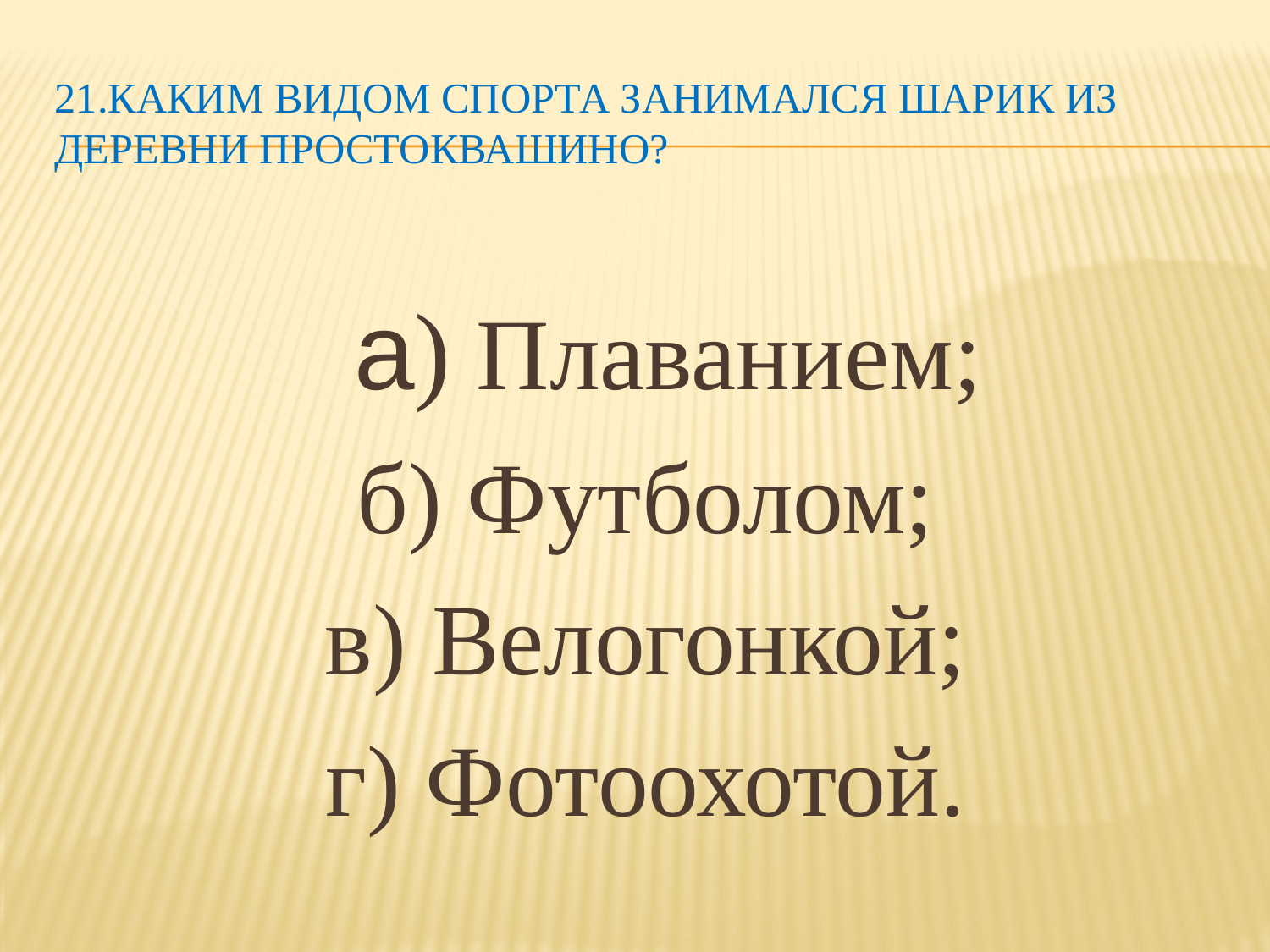

# 21.Каким видом спорта занимался Шарик из деревни Простоквашино?
а) Плаванием;
б) Футболом;
в) Велогонкой;
г) Фотоохотой.